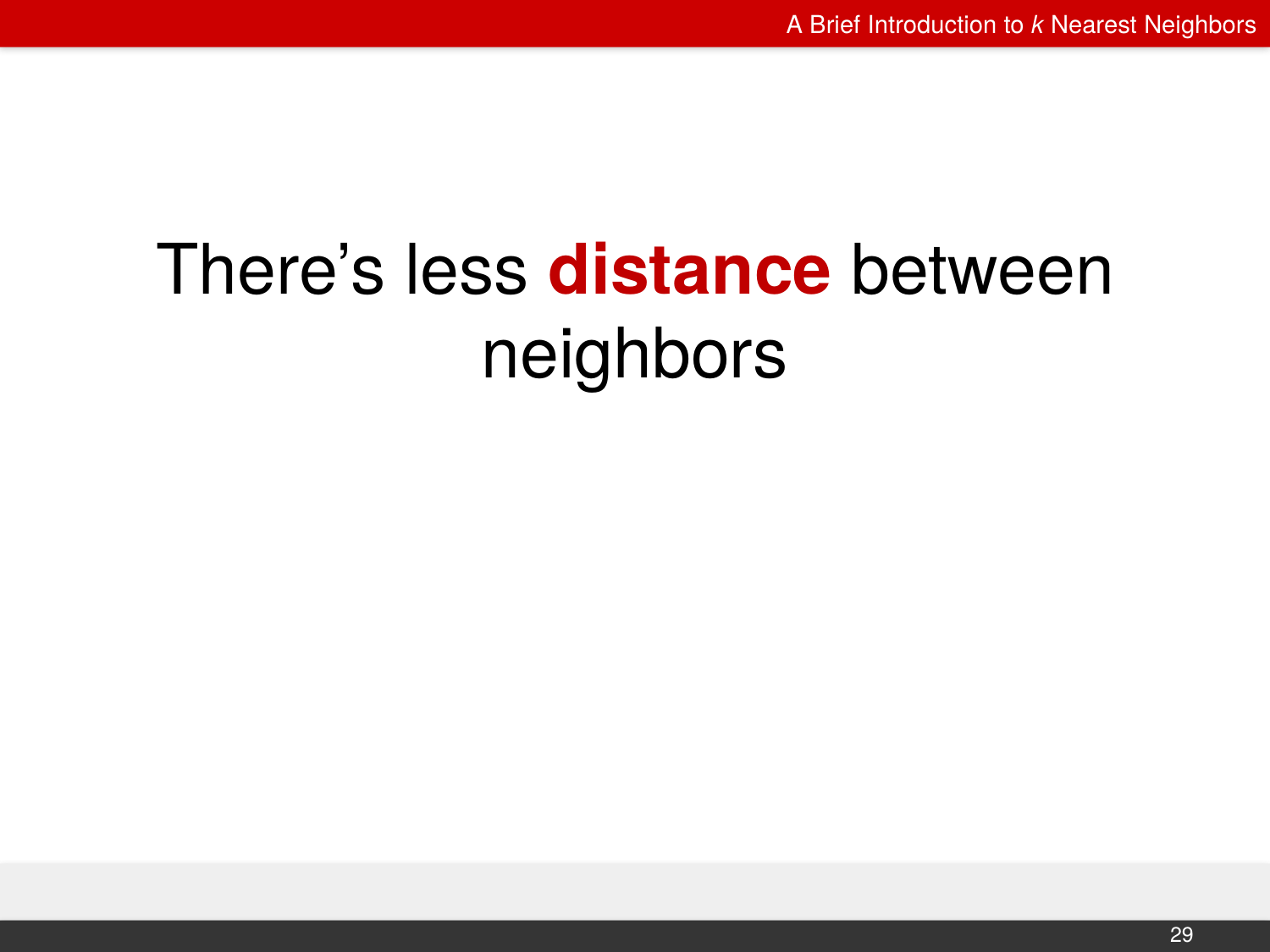

# There’s less distance between neighbors
29